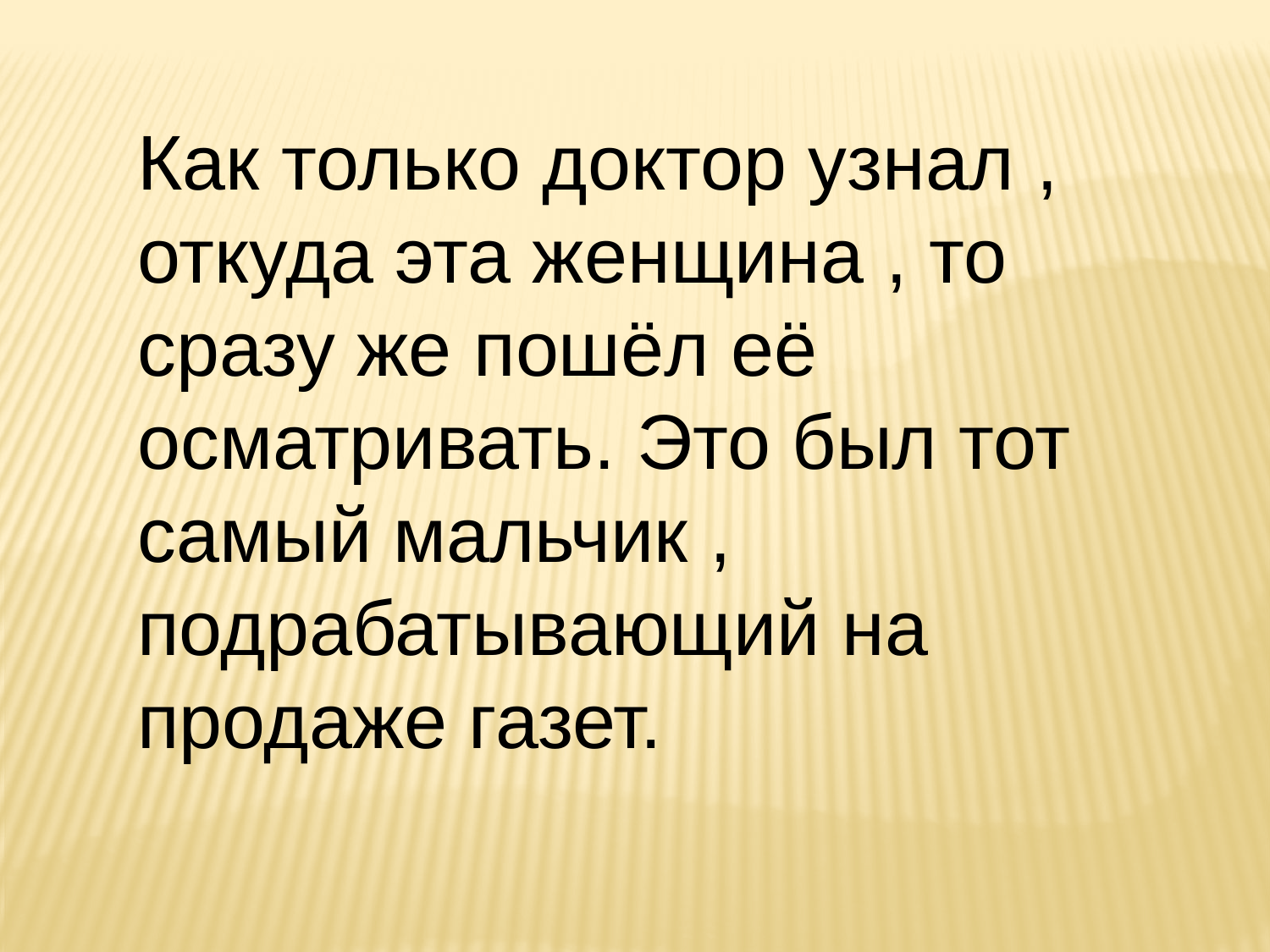

Как только доктор узнал , откуда эта женщина , то сразу же пошёл её  осматривать. Это был тот самый мальчик , подрабатывающий на продаже газет.